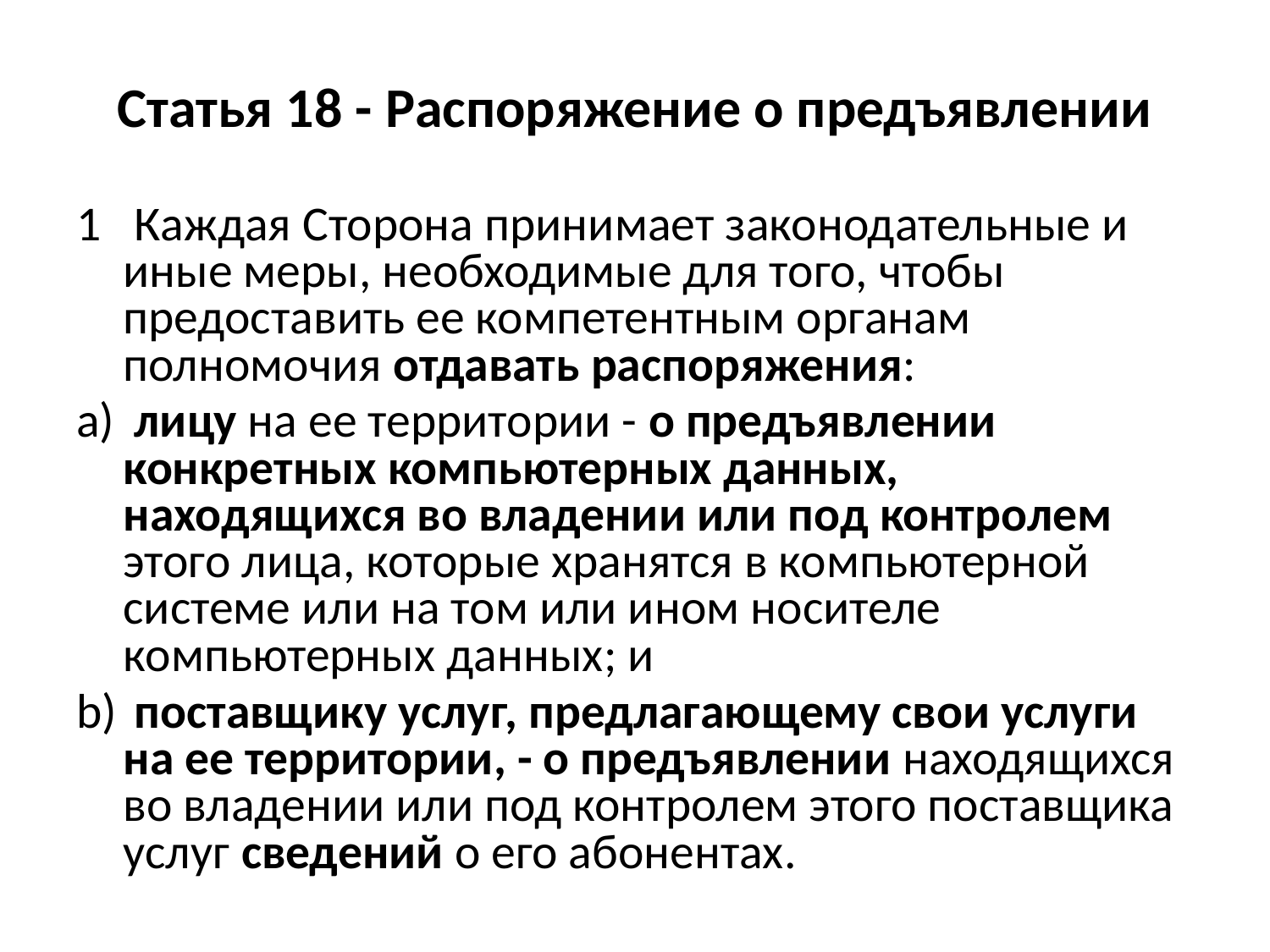

# Статья 18 - Распоряжение о предъявлении
1	 Каждая Сторона принимает законодательные и иные меры, необходимые для того, чтобы предоставить ее компетентным органам полномочия отдавать распоряжения:
a)	 лицу на ее территории - о предъявлении конкретных компьютерных данных, находящихся во владении или под контролем этого лица, которые хранятся в компьютерной системе или на том или ином носителе компьютерных данных; и
b)	 поставщику услуг, предлагающему свои услуги на ее территории, - о предъявлении находящихся во владении или под контролем этого поставщика услуг сведений о его абонентах.